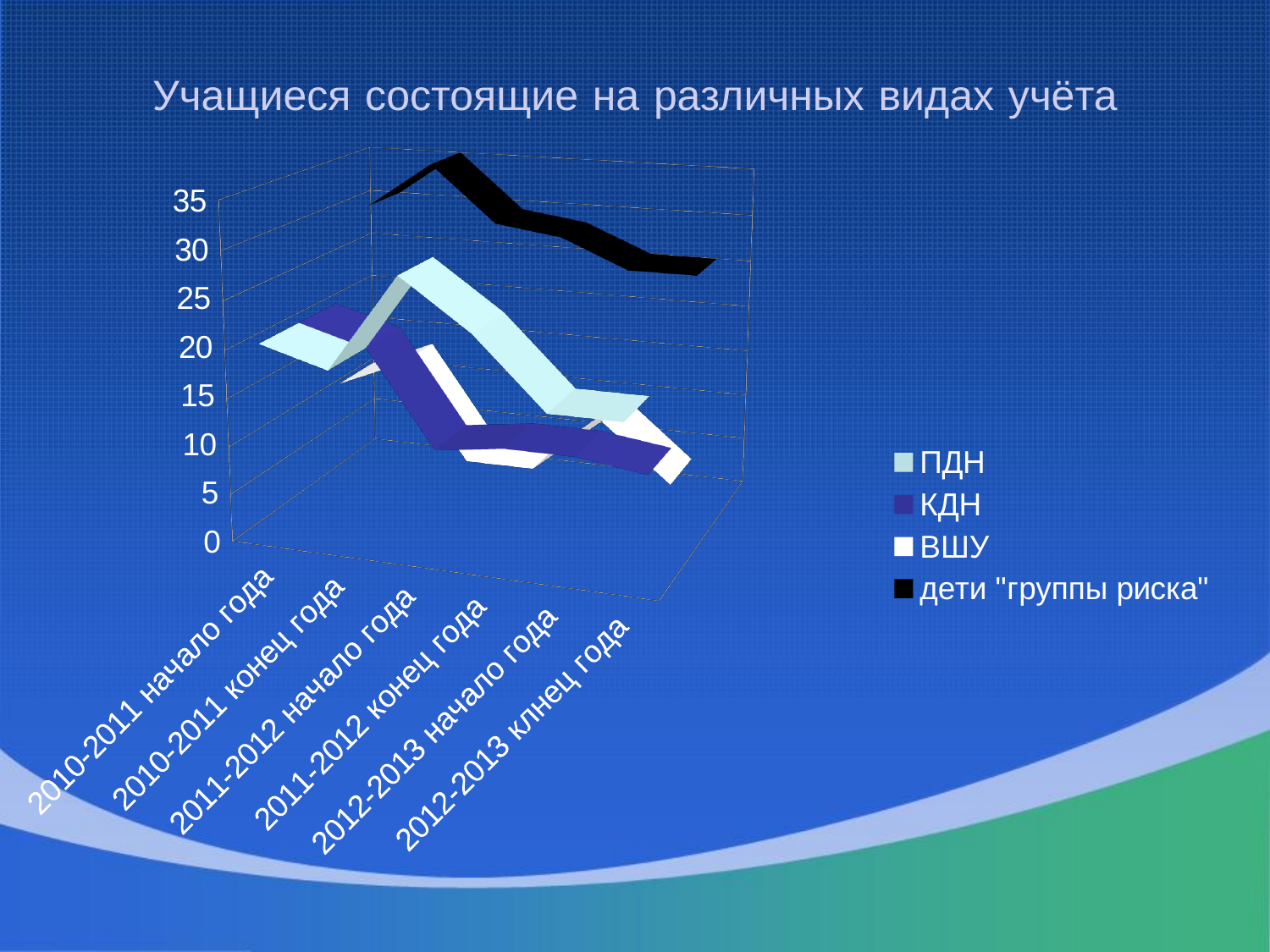

# Учащиеся состоящие на различных видах учёта

[unsupported chart]